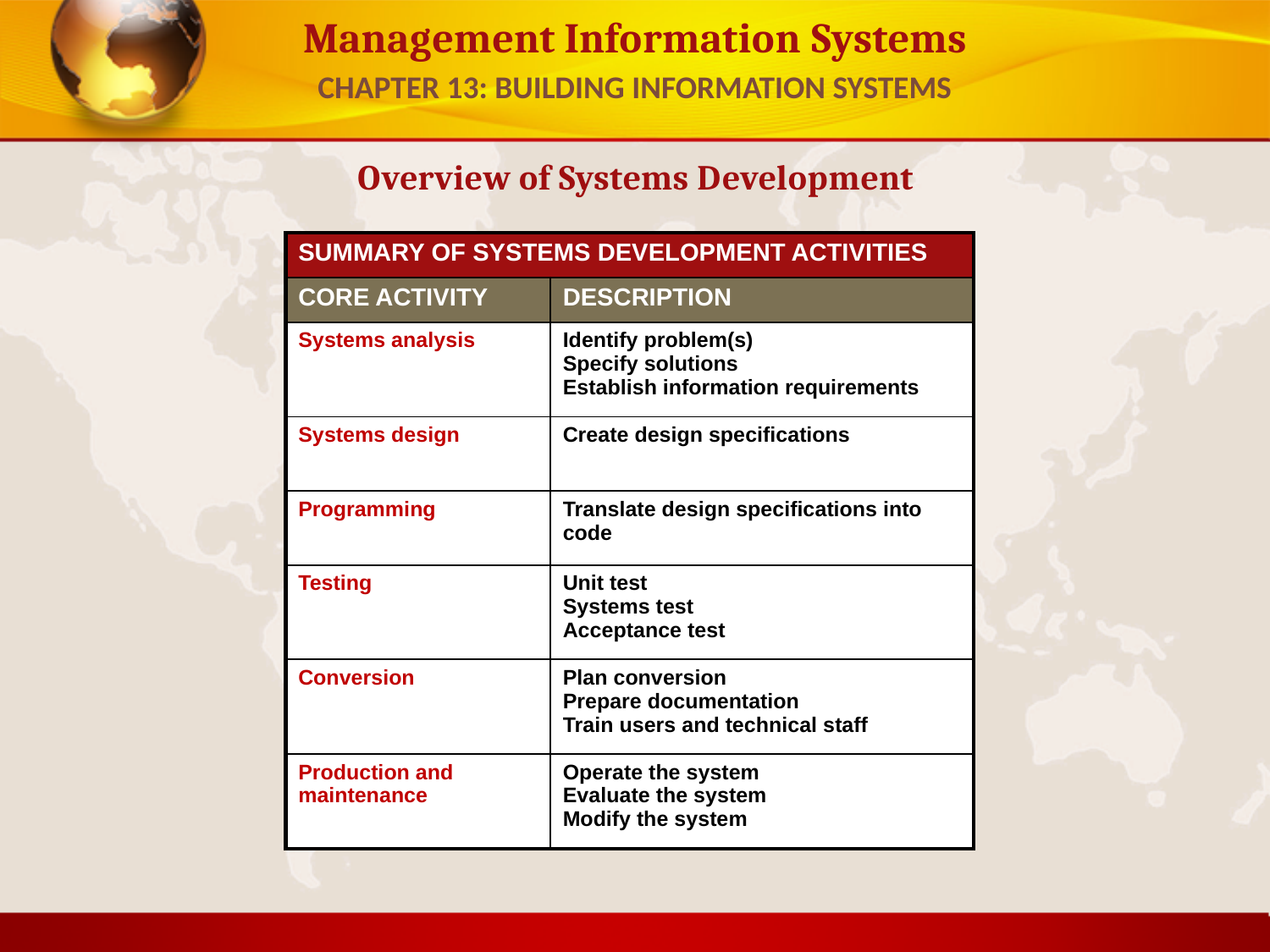

# CHAPTER 13: BUILDING INFORMATION SYSTEMS
Overview of Systems Development
| SUMMARY OF SYSTEMS DEVELOPMENT ACTIVITIES |  |
| --- | --- |
| CORE ACTIVITY | DESCRIPTION |
| Systems analysis | Identify problem(s) Specify solutions Establish information requirements |
| Systems design | Create design specifications |
| Programming | Translate design specifications into code |
| Testing | Unit test Systems test Acceptance test |
| Conversion | Plan conversion Prepare documentation Train users and technical staff |
| Production and maintenance | Operate the system Evaluate the system Modify the system |